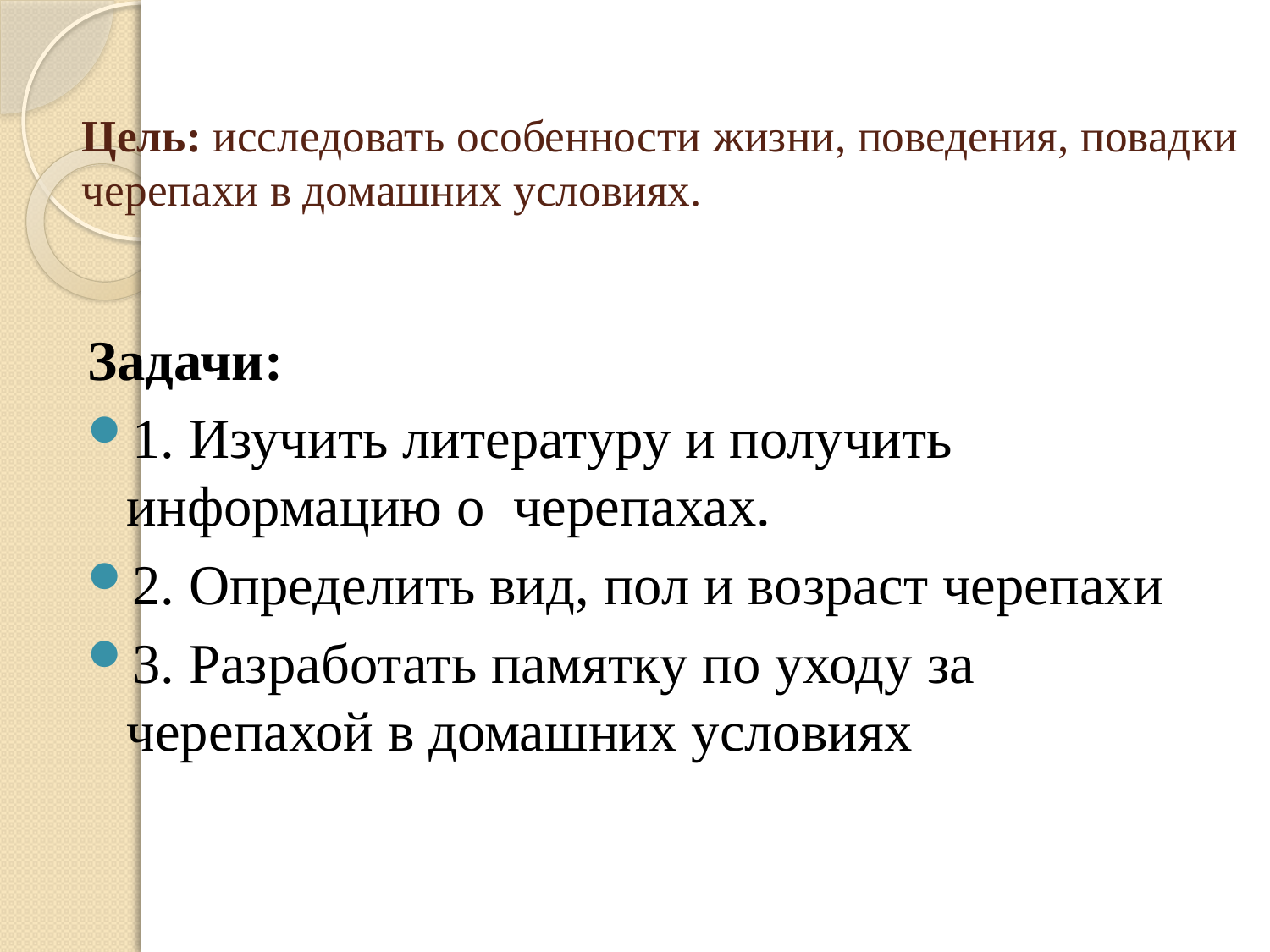

# Цель: исследовать особенности жизни, поведения, повадки черепахи в домашних условиях.
Задачи:
1. Изучить литературу и получить информацию о  черепахах.
2. Определить вид, пол и возраст черепахи
3. Разработать памятку по уходу за  черепахой в домашних условиях